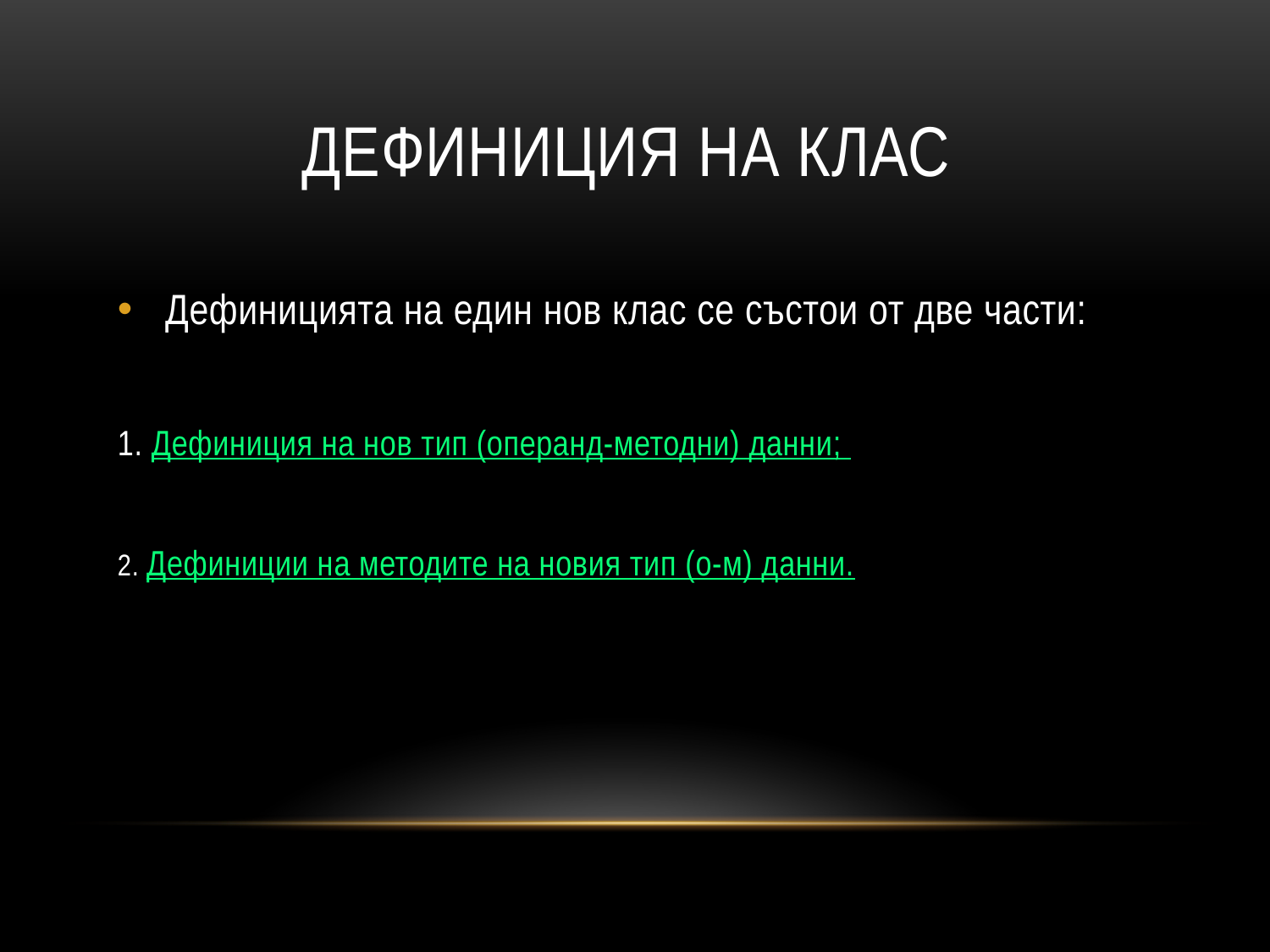

# Дефиниция на клас
Дефиницията на един нов клас се състои от две части:

1. Дефиниция на нов тип (операнд-методни) данни;

2. Дефиниции на методите на новия тип (о-м) данни.